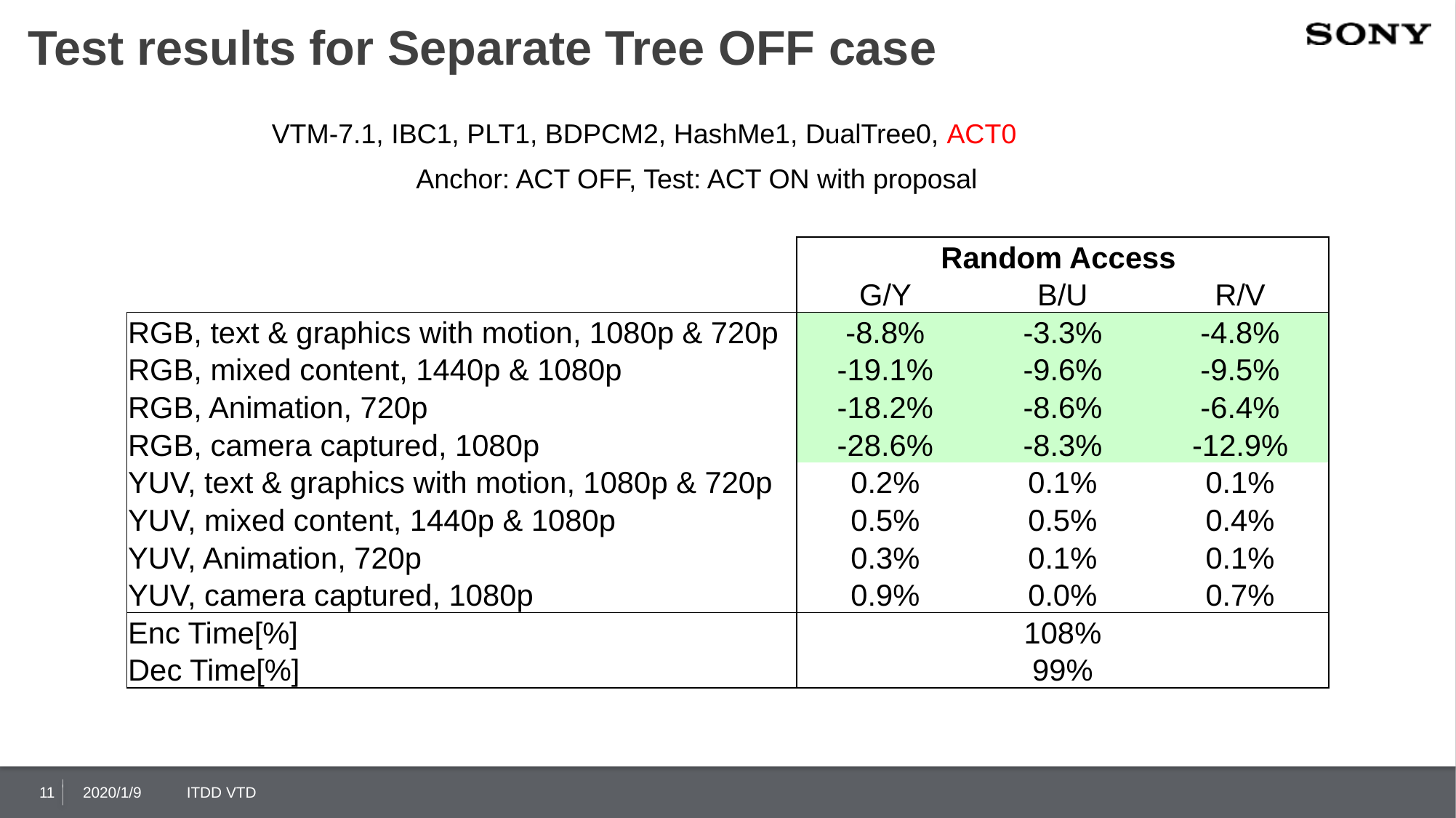

# Test results for Separate Tree OFF case
VTM-7.1, IBC1, PLT1, BDPCM2, HashMe1, DualTree0, ACT0
Anchor: ACT OFF, Test: ACT ON with proposal
|  | Random Access |  |  |
| --- | --- | --- | --- |
|  | G/Y | B/U | R/V |
| RGB, text & graphics with motion, 1080p & 720p | -8.8% | -3.3% | -4.8% |
| RGB, mixed content, 1440p & 1080p | -19.1% | -9.6% | -9.5% |
| RGB, Animation, 720p | -18.2% | -8.6% | -6.4% |
| RGB, camera captured, 1080p | -28.6% | -8.3% | -12.9% |
| YUV, text & graphics with motion, 1080p & 720p | 0.2% | 0.1% | 0.1% |
| YUV, mixed content, 1440p & 1080p | 0.5% | 0.5% | 0.4% |
| YUV, Animation, 720p | 0.3% | 0.1% | 0.1% |
| YUV, camera captured, 1080p | 0.9% | 0.0% | 0.7% |
| Enc Time[%] | 108% |  |  |
| Dec Time[%] | 99% |  |  |
11
2020/1/9
ITDD VTD